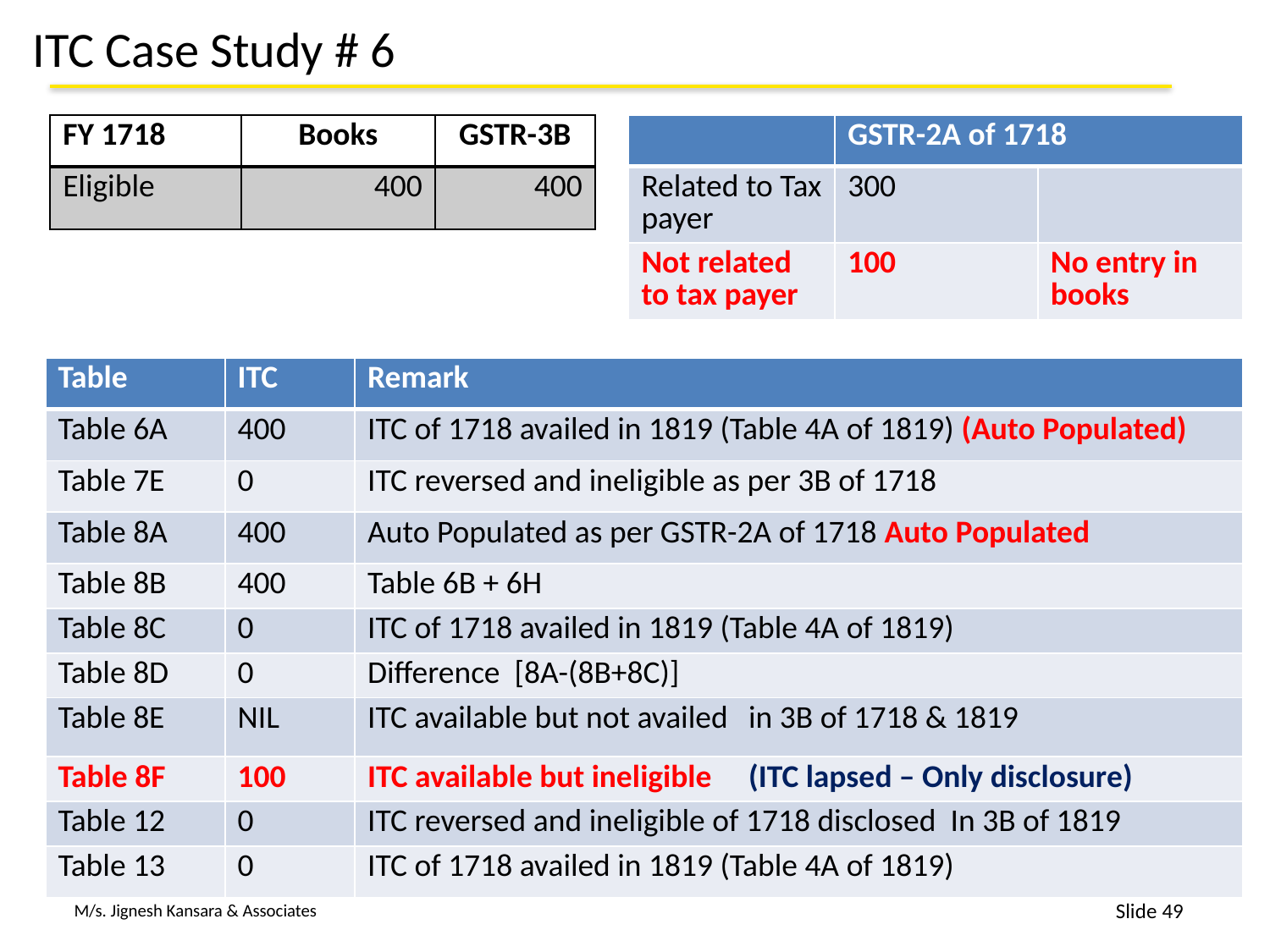

# ITC Case Study # 6
| FY 1718 | Books | GSTR-3B |
| --- | --- | --- |
| Eligible | 400 | 400 |
|  | GSTR-2A of 1718 |  |
| --- | --- | --- |
| Related to Tax payer | 300 |  |
| Not related to tax payer | 100 | No entry in books |
| Table | ITC | Remark |
| --- | --- | --- |
| Table 6A | 400 | ITC of 1718 availed in 1819 (Table 4A of 1819) (Auto Populated) |
| Table 7E | 0 | ITC reversed and ineligible as per 3B of 1718 |
| Table 8A | 400 | Auto Populated as per GSTR-2A of 1718 Auto Populated |
| Table 8B | 400 | Table 6B + 6H |
| Table 8C | 0 | ITC of 1718 availed in 1819 (Table 4A of 1819) |
| Table 8D | 0 | Difference [8A-(8B+8C)] |
| Table 8E | NIL | ITC available but not availed in 3B of 1718 & 1819 |
| Table 8F | 100 | ITC available but ineligible (ITC lapsed – Only disclosure) |
| Table 12 | 0 | ITC reversed and ineligible of 1718 disclosed In 3B of 1819 |
| Table 13 | 0 | ITC of 1718 availed in 1819 (Table 4A of 1819) |
49